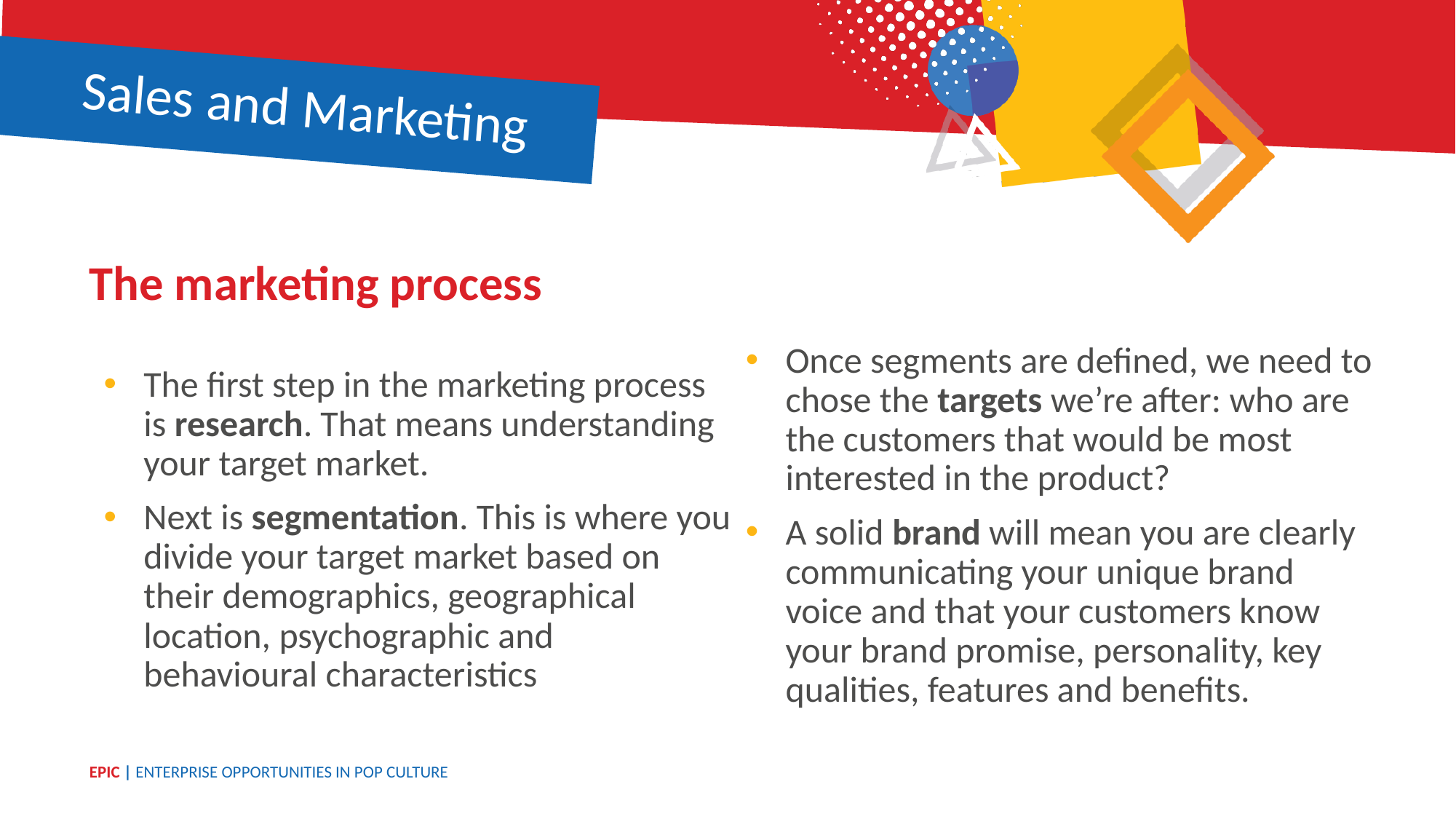

Sales and Marketing

The marketing process

The first step in the marketing process is research. That means understanding your target market.
Next is segmentation. This is where you divide your target market based on their demographics, geographical location, psychographic and behavioural characteristics

Once segments are defined, we need to chose the targets we’re after: who are the customers that would be most interested in the product?
A solid brand will mean you are clearly communicating your unique brand voice and that your customers know your brand promise, personality, key qualities, features and benefits.